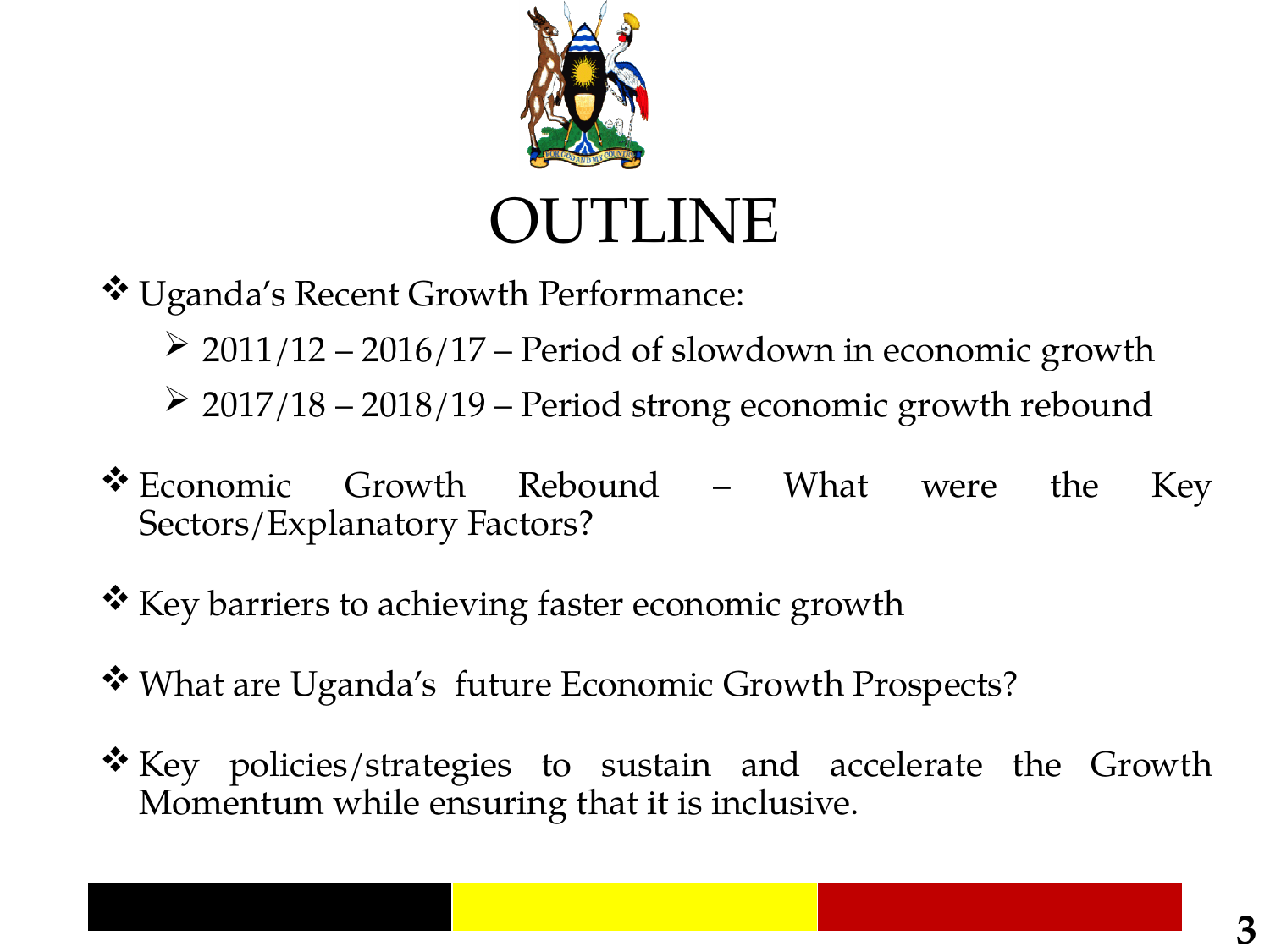

OUTLINE

Uganda’s Recent Growth Performance:
2011/12 – 2016/17 – Period of slowdown in economic growth
2017/18 – 2018/19 – Period strong economic growth rebound
Economic Growth Rebound – What were the Key Sectors/Explanatory Factors?
Key barriers to achieving faster economic growth
What are Uganda’s  future Economic Growth Prospects?
Key policies/strategies to sustain and accelerate the Growth Momentum while ensuring that it is inclusive.

3